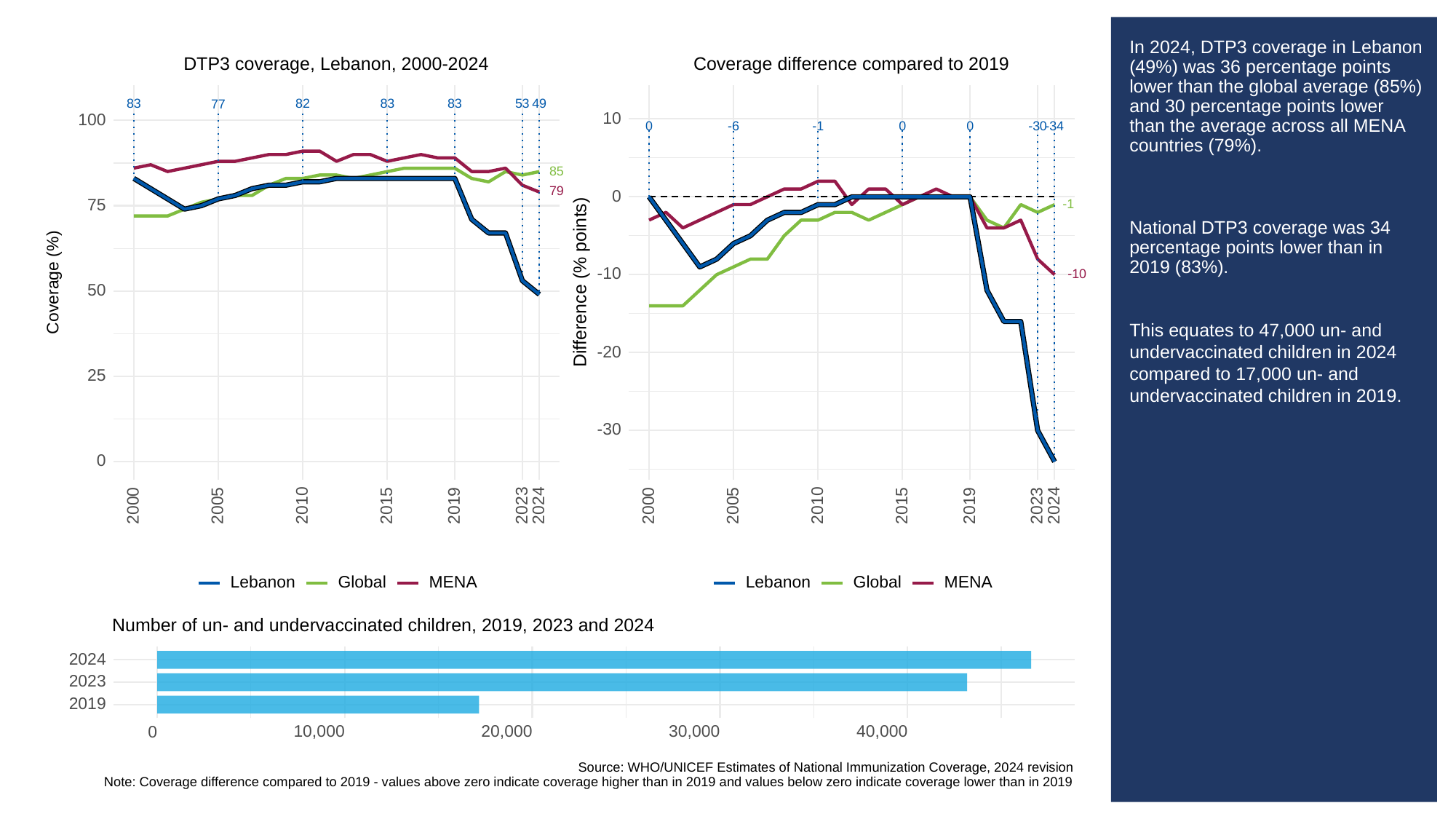

# In 2024, DTP3 coverage in Lebanon (49%) was 36 percentage points lower than the global average (85%) and 30 percentage points lower than the average across all MENA countries (79%).

National DTP3 coverage was 34 percentage points lower than in 2019 (83%).

This equates to 47,000 un- and undervaccinated children in 2024 compared to 17,000 un- and undervaccinated children in 2019.

Coverage difference compared to 2019
DTP3 coverage, Lebanon, 2000-2024

83
83
83
53
82
49
77
10

100

-30
-34
0
-6
0
0
-1

85

79
0

75
-1

-10
-10
Difference (% points)
Coverage (%)

50

-20

25

-30

0

2023
2023
2000
2005
2010
2015
2019
2024
2000
2005
2010
2015
2019
2024
Global
Global
Lebanon
Lebanon
MENA
MENA

Number of un- and undervaccinated children, 2019, 2023 and 2024

2024

2023

2019

10,000
20,000
30,000
40,000
0
Source: WHO/UNICEF Estimates of National Immunization Coverage, 2024 revision
Note: Coverage difference compared to 2019 - values above zero indicate coverage higher than in 2019 and values below zero indicate coverage lower than in 2019